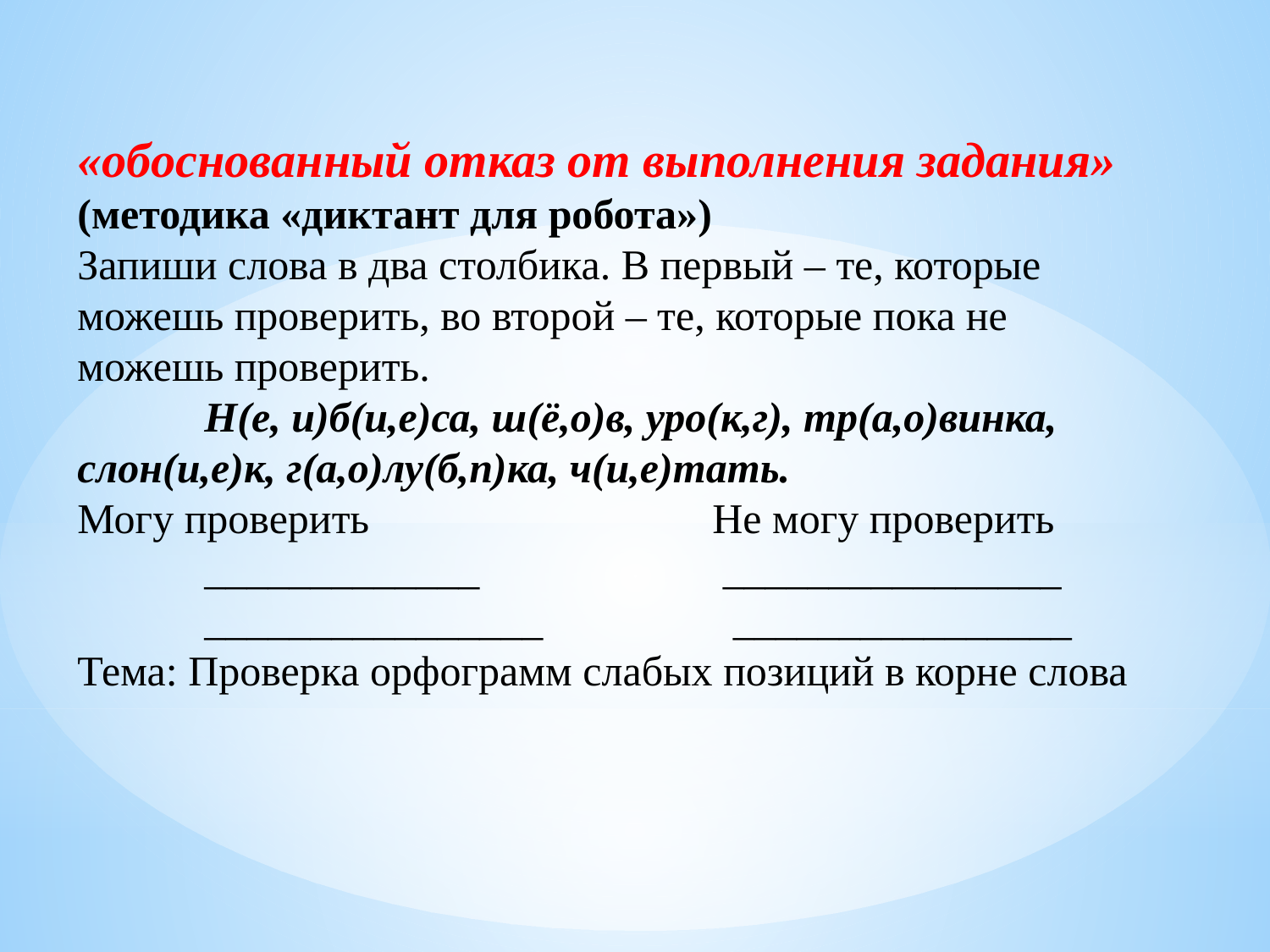

«обоснованный отказ от выполнения задания»
(методика «диктант для робота»)
Запиши слова в два столбика. В первый – те, которые можешь проверить, во второй – те, которые пока не можешь проверить.
	Н(е, и)б(и,е)са, ш(ё,о)в, уро(к,г), тр(а,о)винка, слон(и,е)к, г(а,о)лу(б,п)ка, ч(и,е)тать.
Могу проверить			Не могу проверить
	_____________	             ________________		________________                  ________________
Тема: Проверка орфограмм слабых позиций в корне слова